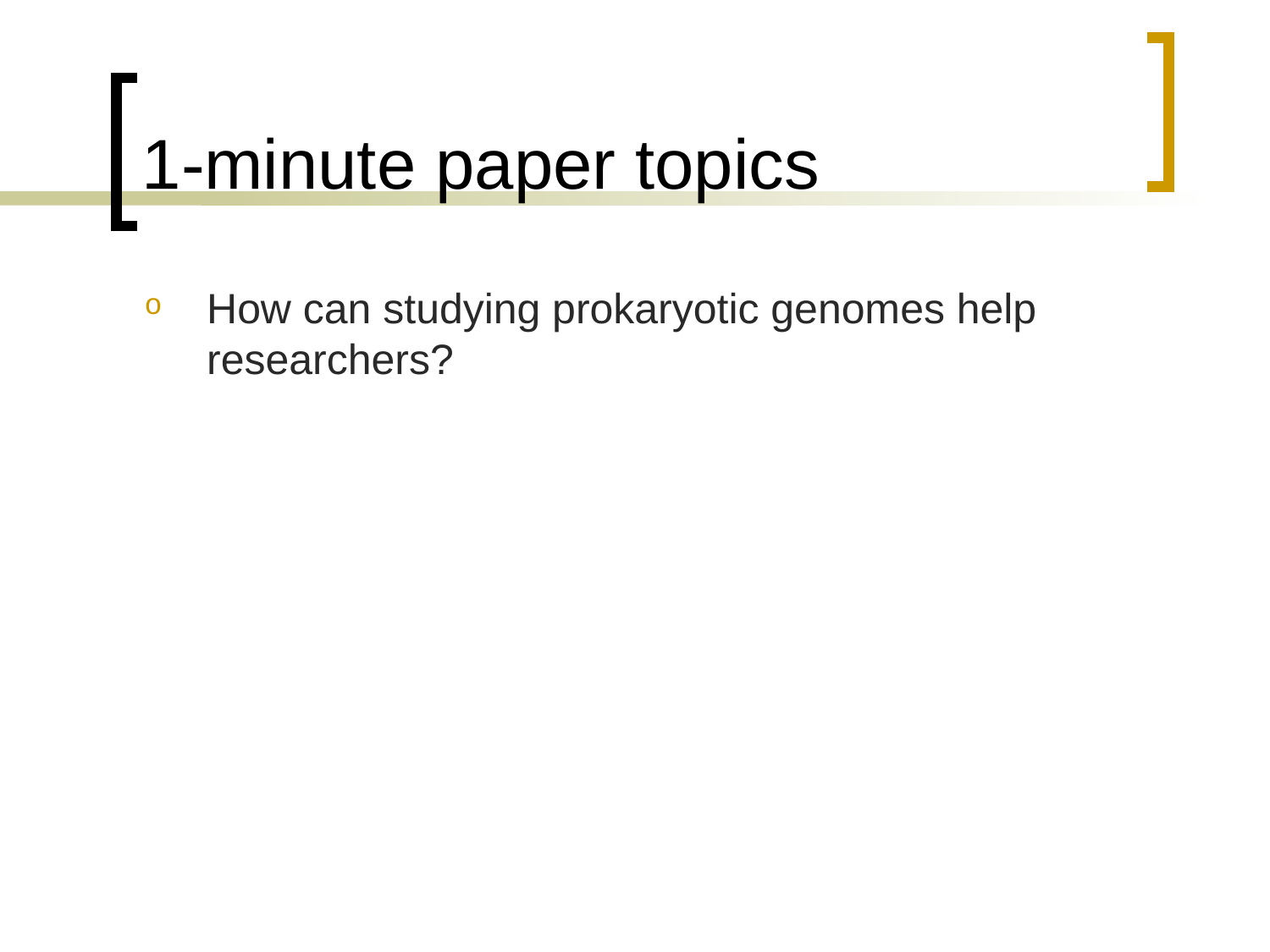

# 1-minute paper topics
How can studying prokaryotic genomes help researchers?